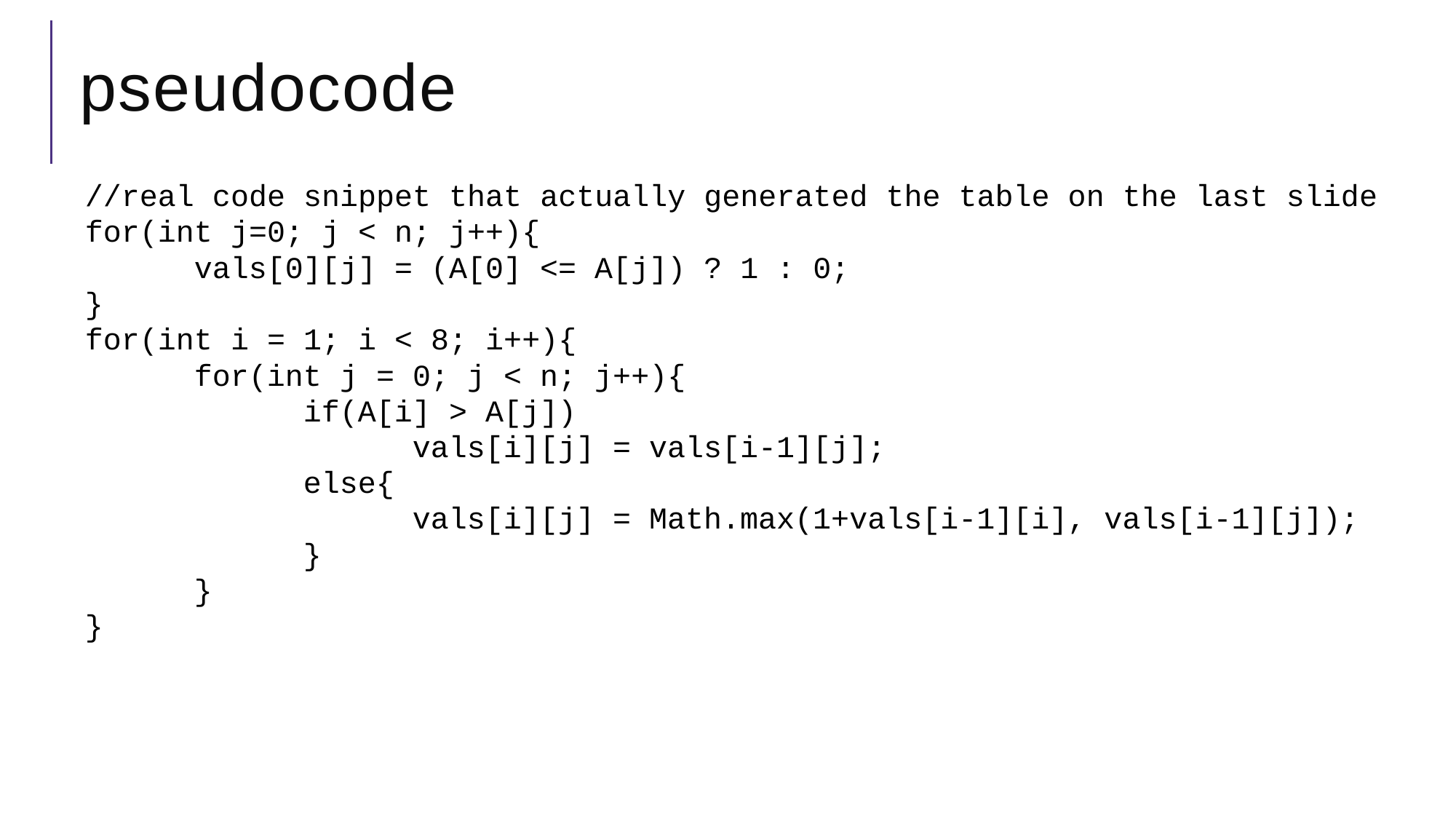

# pseudocode
//real code snippet that actually generated the table on the last slide
for(int j=0; j < n; j++){
	vals[0][j] = (A[0] <= A[j]) ? 1 : 0;
}
for(int i = 1; i < 8; i++){
	for(int j = 0; j < n; j++){
		if(A[i] > A[j])
			vals[i][j] = vals[i-1][j];
		else{
			vals[i][j] = Math.max(1+vals[i-1][i], vals[i-1][j]);
		}
	}
}